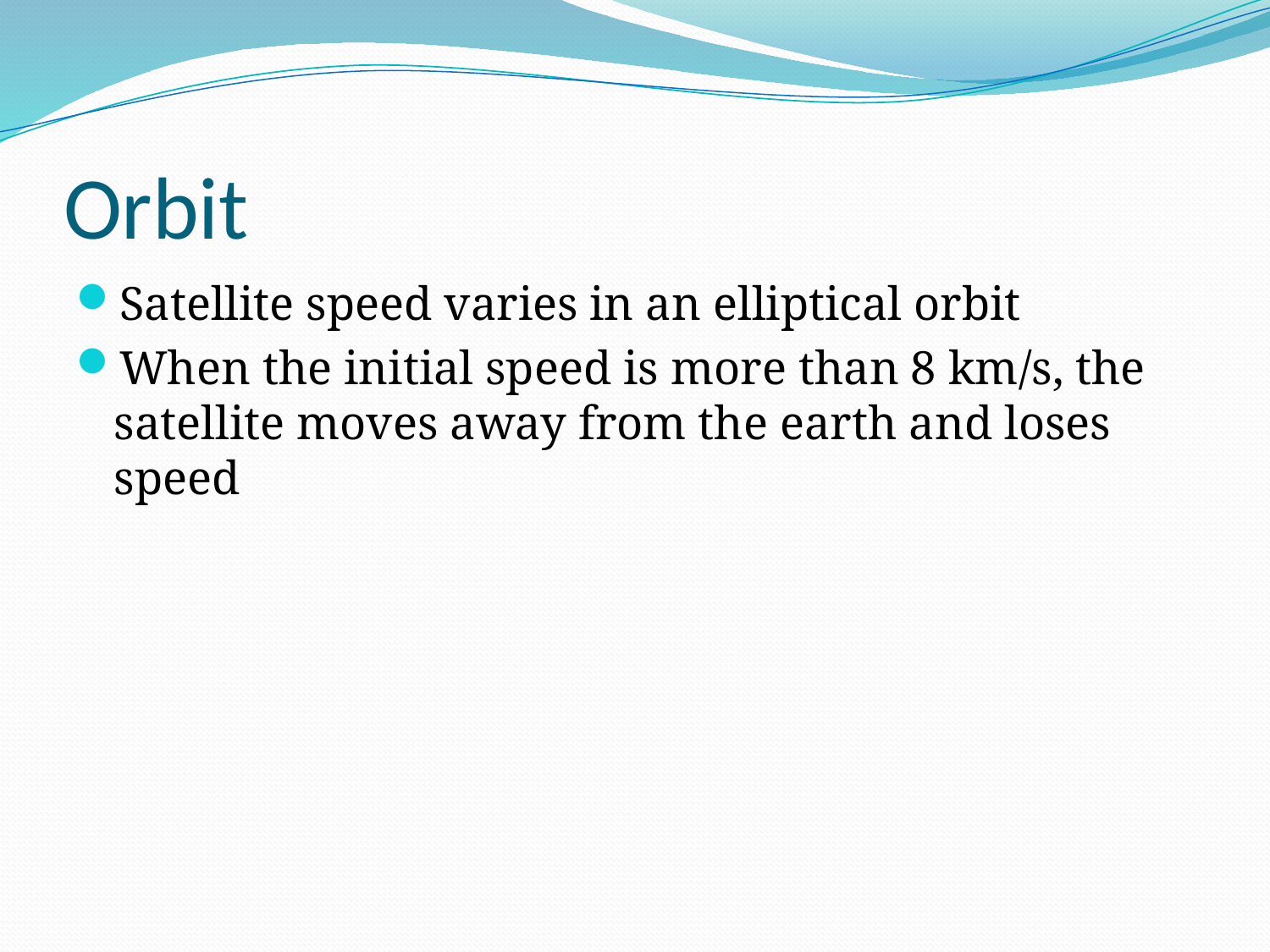

# Orbit
Satellite speed varies in an elliptical orbit
When the initial speed is more than 8 km/s, the satellite moves away from the earth and loses speed